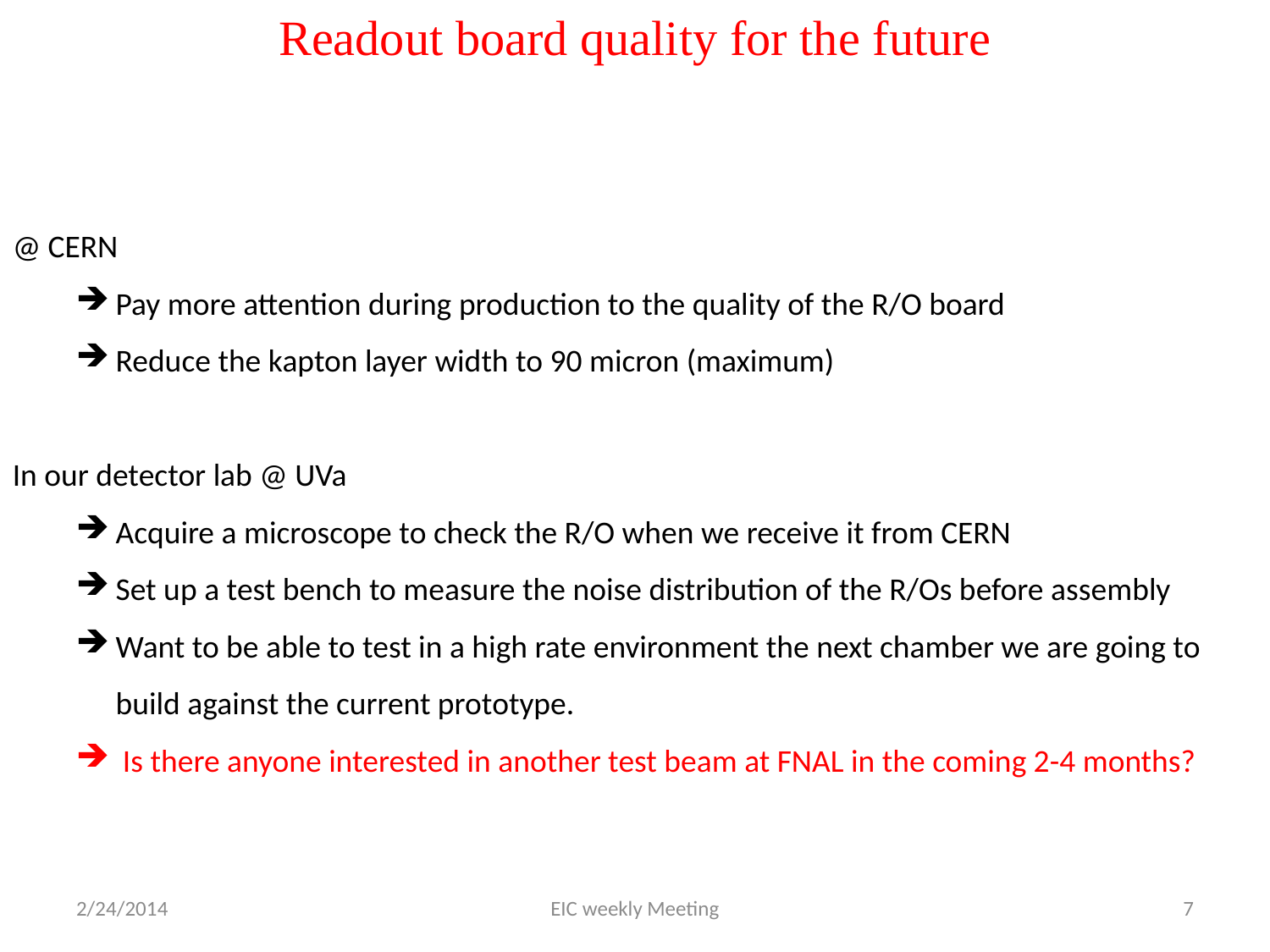

Readout board quality for the future
@ CERN
Pay more attention during production to the quality of the R/O board
Reduce the kapton layer width to 90 micron (maximum)

In our detector lab @ UVa
Acquire a microscope to check the R/O when we receive it from CERN
Set up a test bench to measure the noise distribution of the R/Os before assembly
Want to be able to test in a high rate environment the next chamber we are going to build against the current prototype.
 Is there anyone interested in another test beam at FNAL in the coming 2-4 months?
2/24/2014
EIC weekly Meeting
7